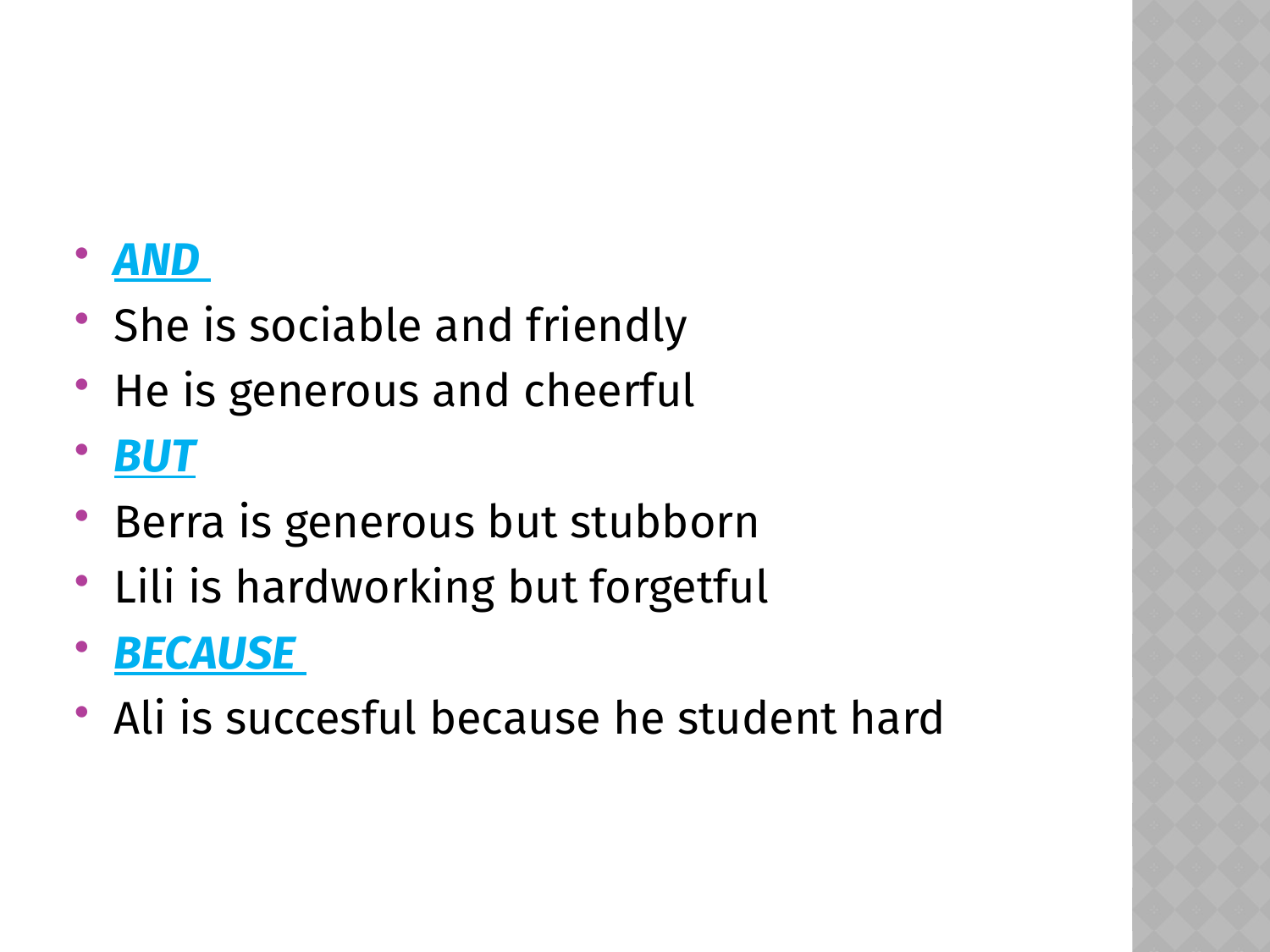

#
AND
She is sociable and friendly
He is generous and cheerful
BUT
Berra is generous but stubborn
Lili is hardworking but forgetful
BECAUSE
Ali is succesful because he student hard